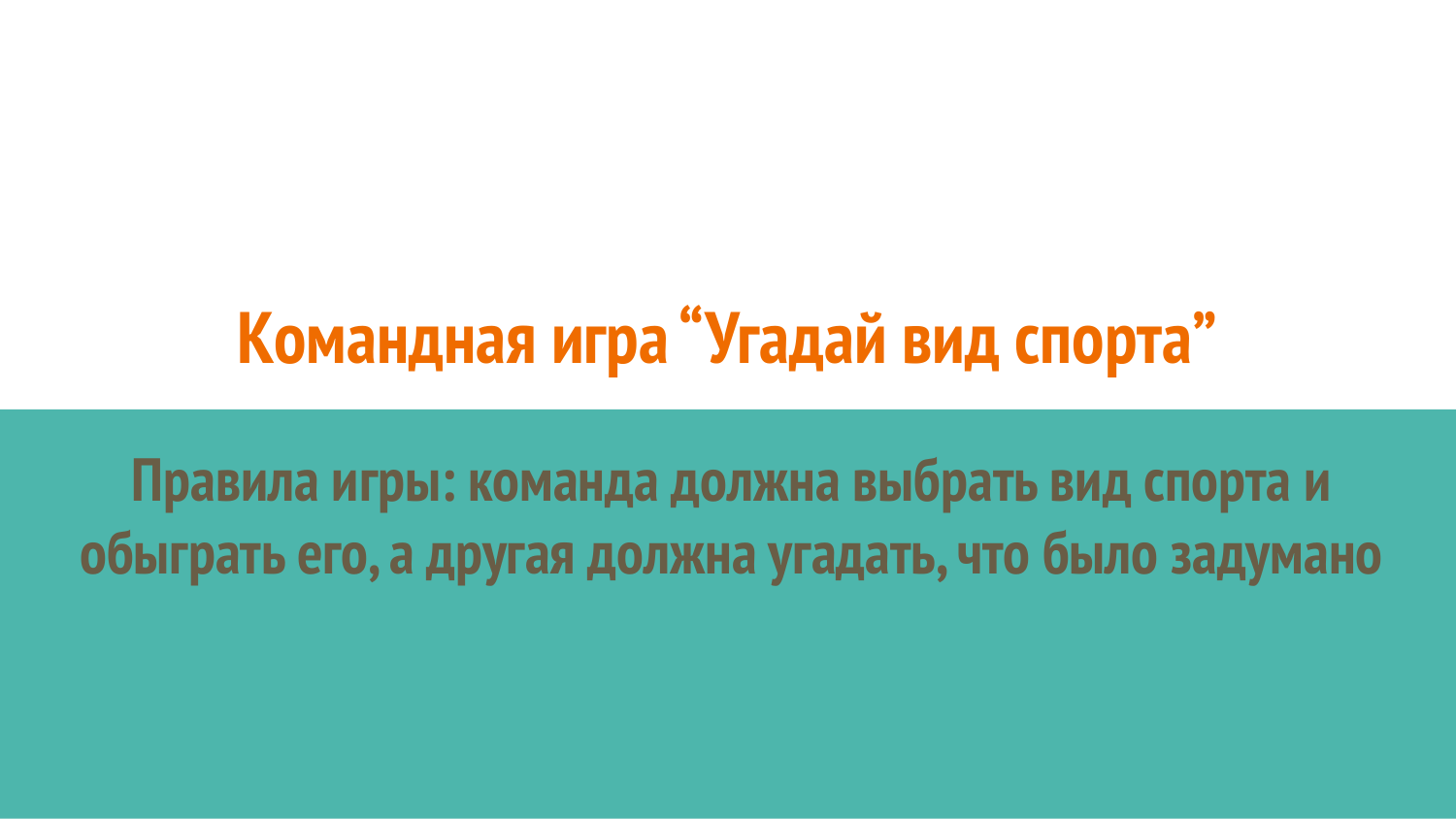

# Командная игра “Угадай вид спорта”
Правила игры: команда должна выбрать вид спорта и обыграть его, а другая должна угадать, что было задумано